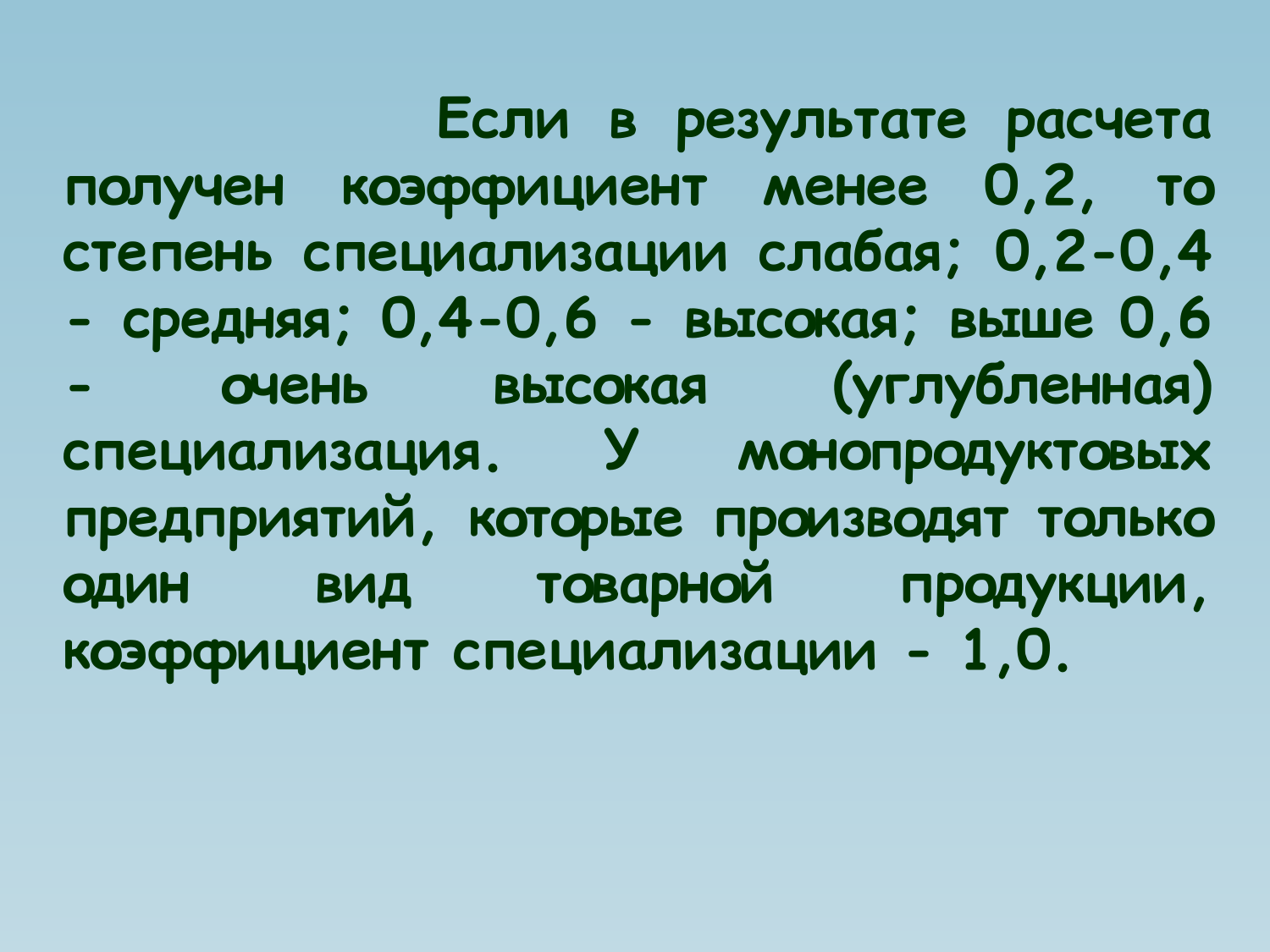

Если в результате расчета получен коэффициент менее 0,2, то степень специализации слабая; 0,2-0,4 - средняя; 0,4-0,6 - высокая; выше 0,6 - очень высокая (углубленная) специализация. У монопродуктовых предприятий, которые производят только один вид товарной продукции, коэффициент специализации - 1,0.